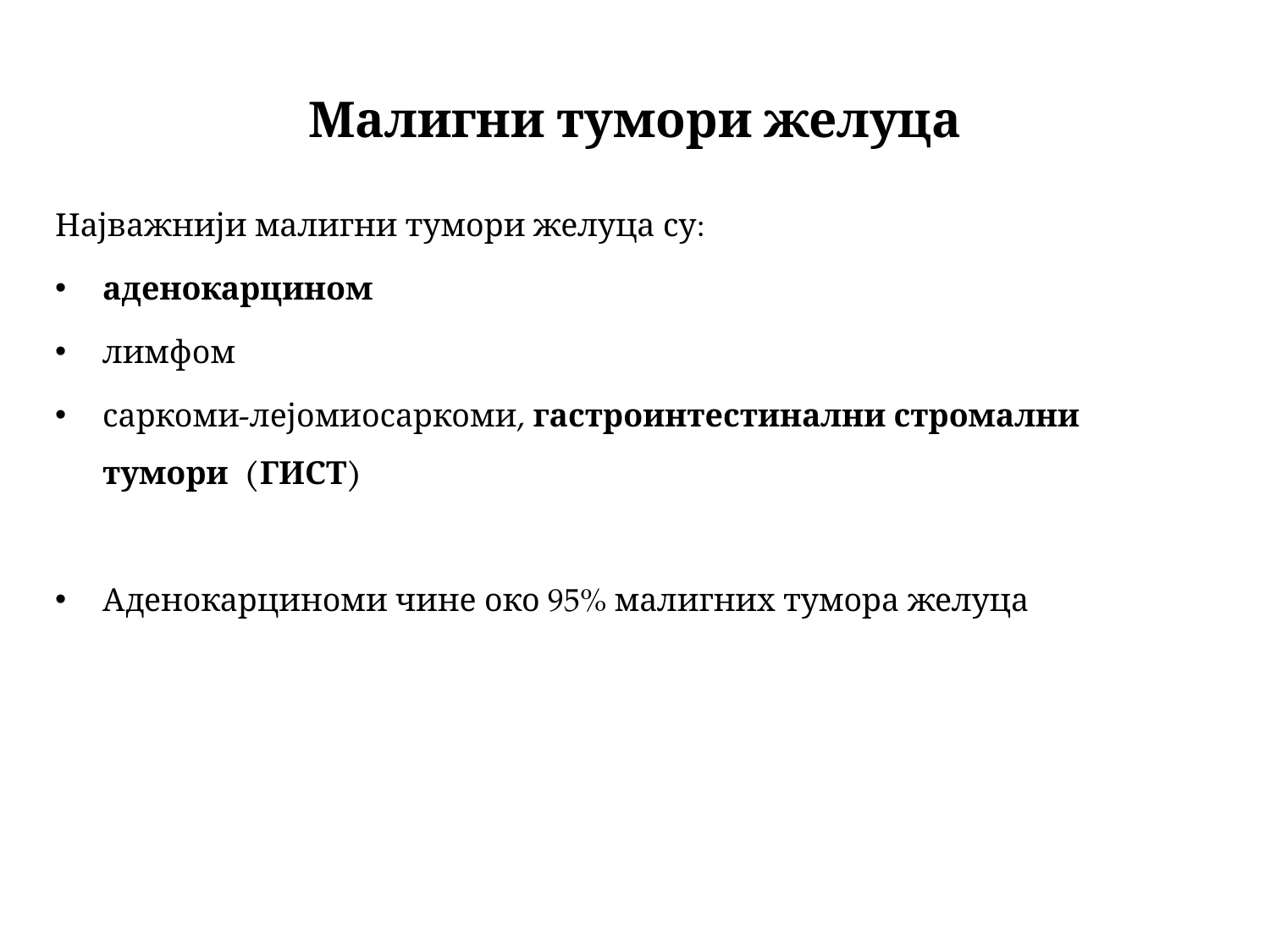

# Малигни тумори желуца
Најважнији малигни тумори желуца су:
аденокарцином
лимфом
саркоми-лејомиосаркоми, гастроинтестинални стромални тумори  (ГИСТ)

Аденокарциноми чине око 95% малигних тумора желуца